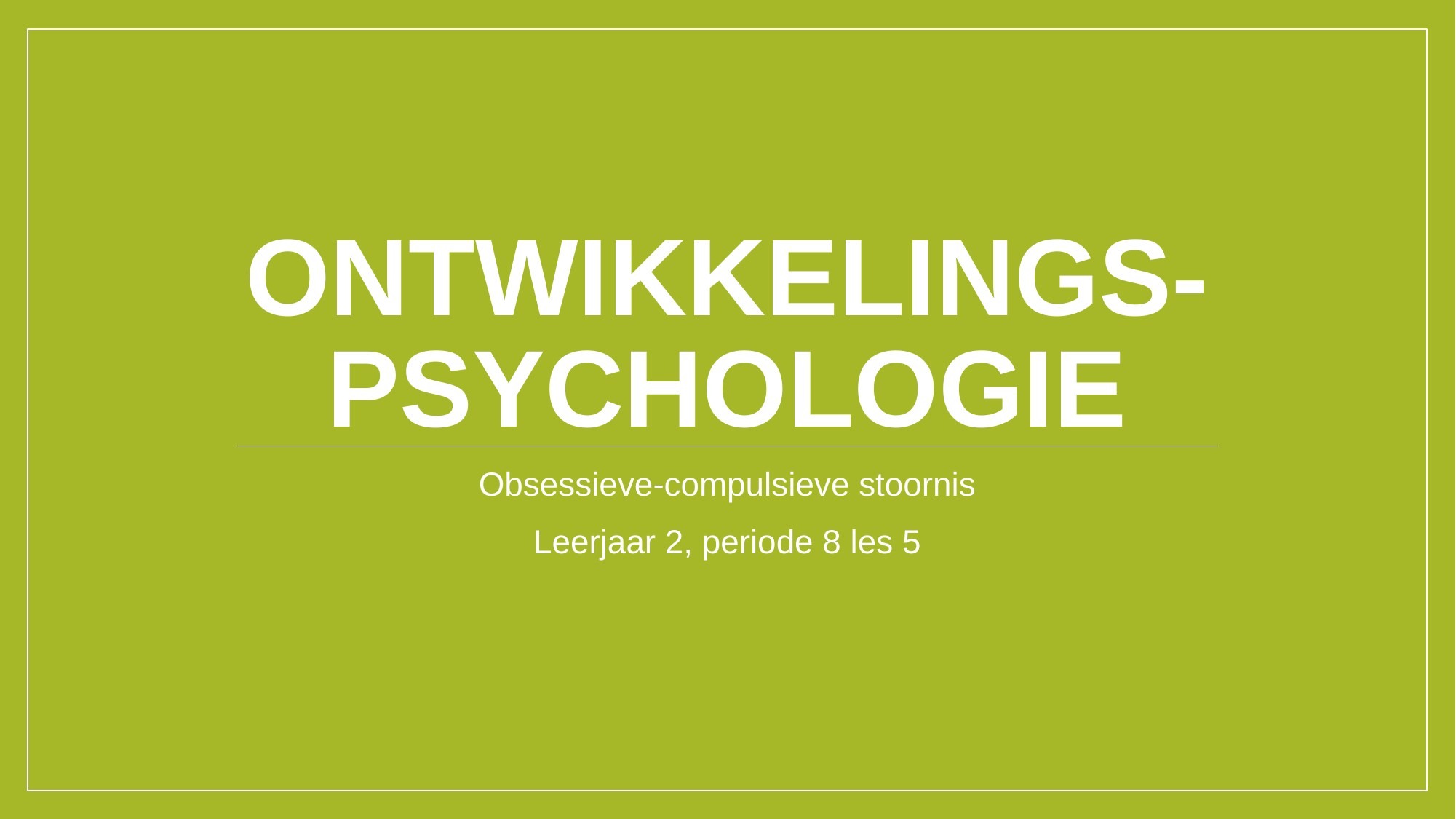

# Ontwikkelings-psychologie
Obsessieve-compulsieve stoornis
Leerjaar 2, periode 8 les 5